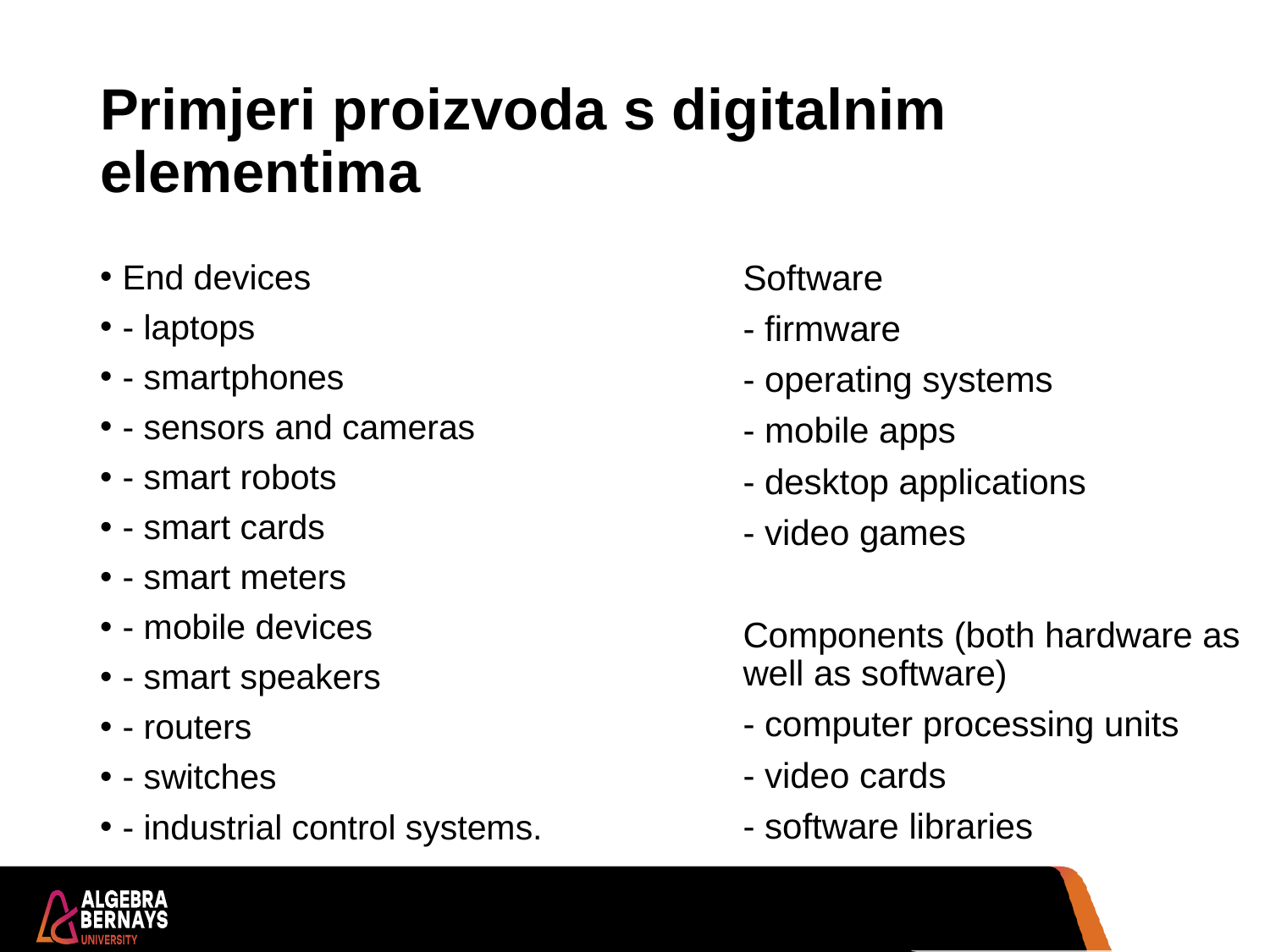

# Primjeri proizvoda s digitalnim elementima
End devices
- laptops
- smartphones
- sensors and cameras
- smart robots
- smart cards
- smart meters
- mobile devices
- smart speakers
- routers
- switches
- industrial control systems.
Software
- firmware
- operating systems
- mobile apps
- desktop applications
- video games

Components (both hardware as well as software)
- computer processing units
- video cards
- software libraries